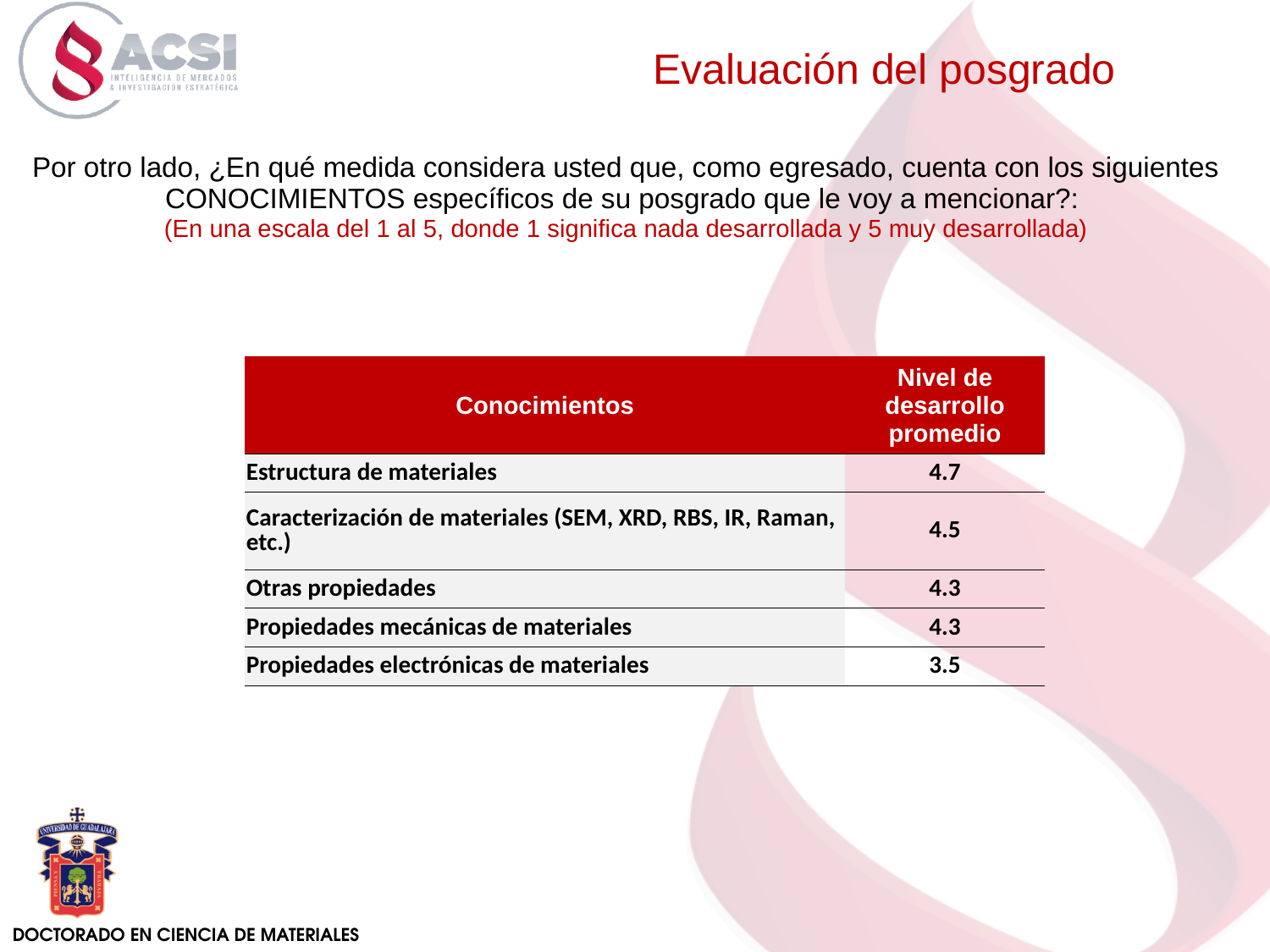

Evaluación del posgrado
Por otro lado, ¿En qué medida considera usted que, como egresado, cuenta con los siguientes CONOCIMIENTOS específicos de su posgrado que le voy a mencionar?:
(En una escala del 1 al 5, donde 1 significa nada desarrollada y 5 muy desarrollada)
| Conocimientos | Nivel de desarrollo promedio |
| --- | --- |
| Estructura de materiales | 4.7 |
| Caracterización de materiales (SEM, XRD, RBS, IR, Raman, etc.) | 4.5 |
| Otras propiedades | 4.3 |
| Propiedades mecánicas de materiales | 4.3 |
| Propiedades electrónicas de materiales | 3.5 |